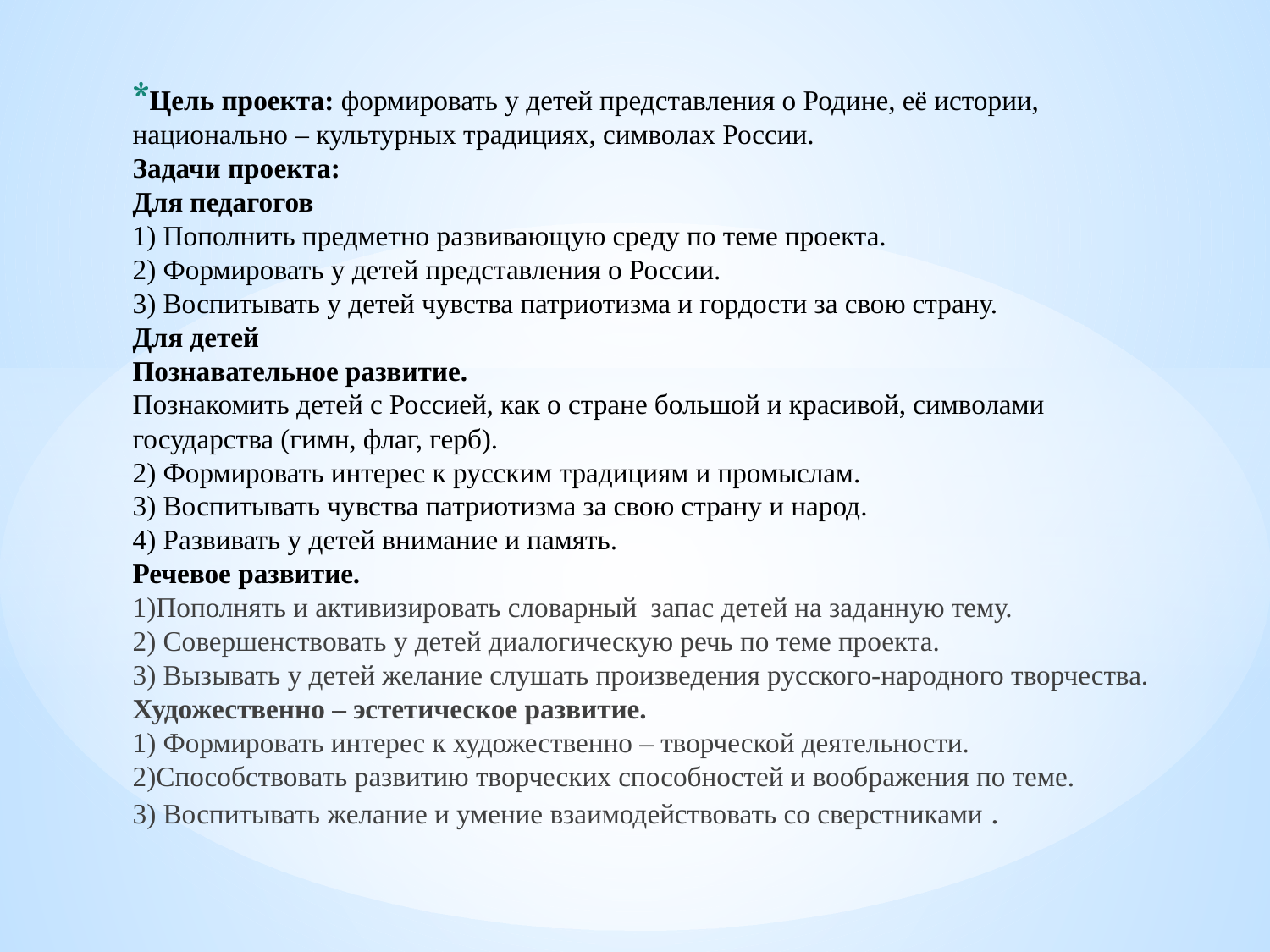

# Цель проекта: формировать у детей представления о Родине, её истории, национально – культурных традициях, символах России. Задачи проекта: Для педагогов 1) Пополнить предметно развивающую среду по теме проекта. 2) Формировать у детей представления о России. 3) Воспитывать у детей чувства патриотизма и гордости за свою страну. Для детей Познавательное развитие. Познакомить детей с Россией, как о стране большой и красивой, символами государства (гимн, флаг, герб). 2) Формировать интерес к русским традициям и промыслам. 3) Воспитывать чувства патриотизма за свою страну и народ. 4) Развивать у детей внимание и память. Речевое развитие. 1)Пополнять и активизировать словарный  запас детей на заданную тему. 2) Совершенствовать у детей диалогическую речь по теме проекта. 3) Вызывать у детей желание слушать произведения русского-народного творчества. Художественно – эстетическое развитие. 1) Формировать интерес к художественно – творческой деятельности. 2)Способствовать развитию творческих способностей и воображения по теме. 3) Воспитывать желание и умение взаимодействовать со сверстниками .